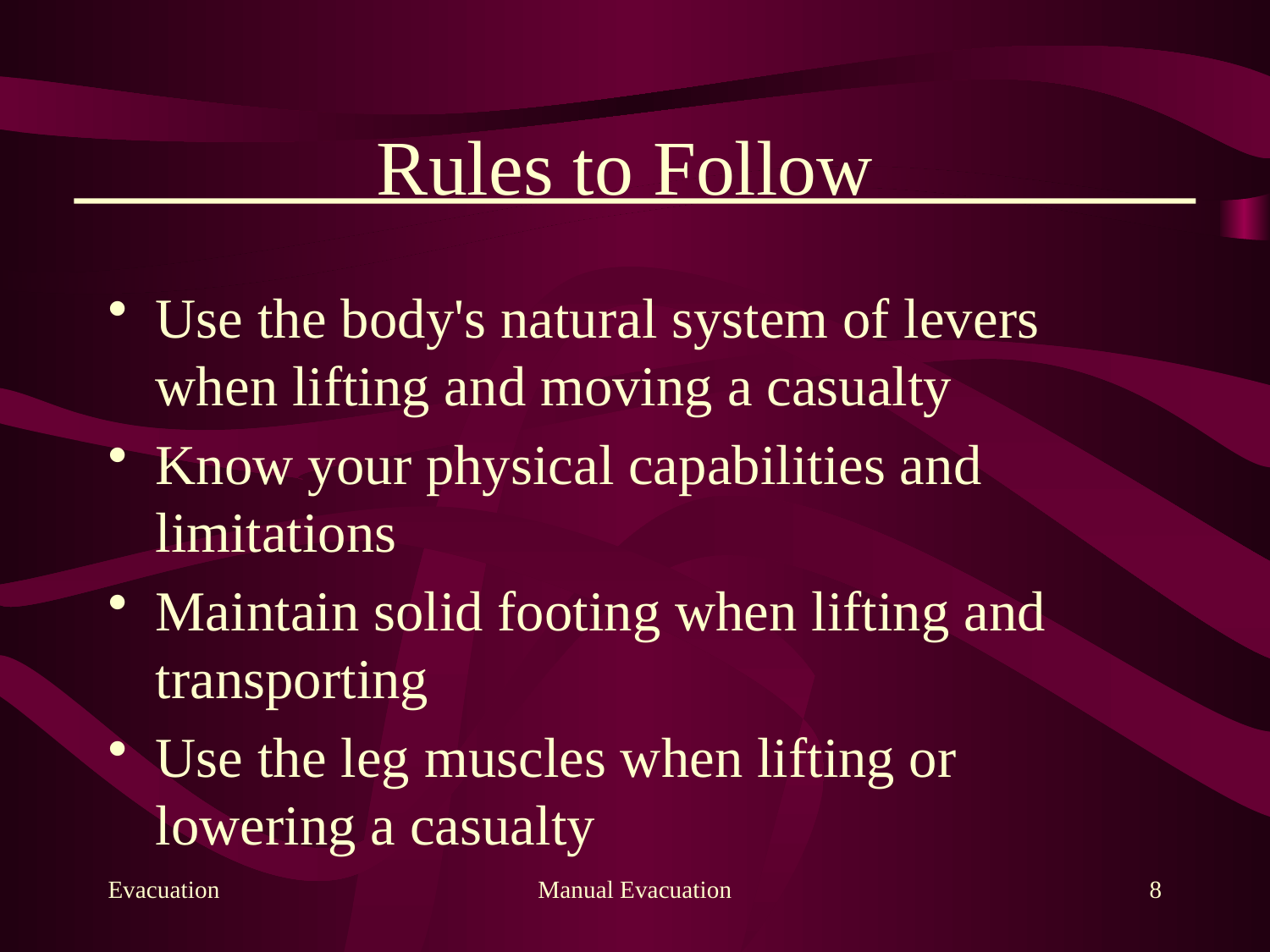

# Rules to Follow

Use the body's natural system of levers when lifting and moving a casualty
Know your physical capabilities and limitations
Maintain solid footing when lifting and transporting
Use the leg muscles when lifting or lowering a casualty

Evacuation
Manual Evacuation
8